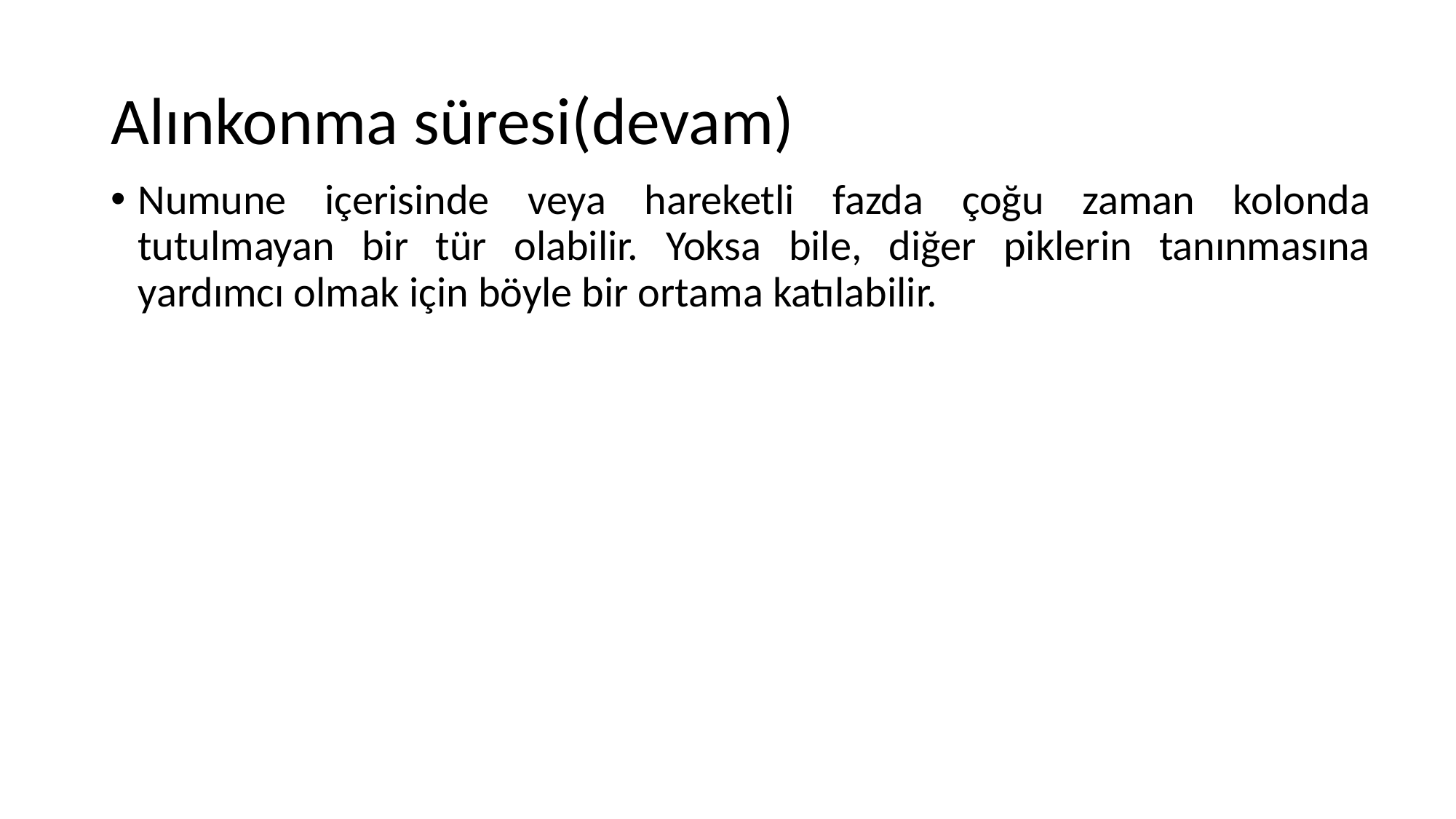

# Alınkonma süresi(devam)
Numune içerisinde veya hareketli fazda çoğu zaman kolonda tutulmayan bir tür olabilir. Yoksa bile, diğer piklerin tanınmasına yardımcı olmak için böyle bir ortama katılabilir.